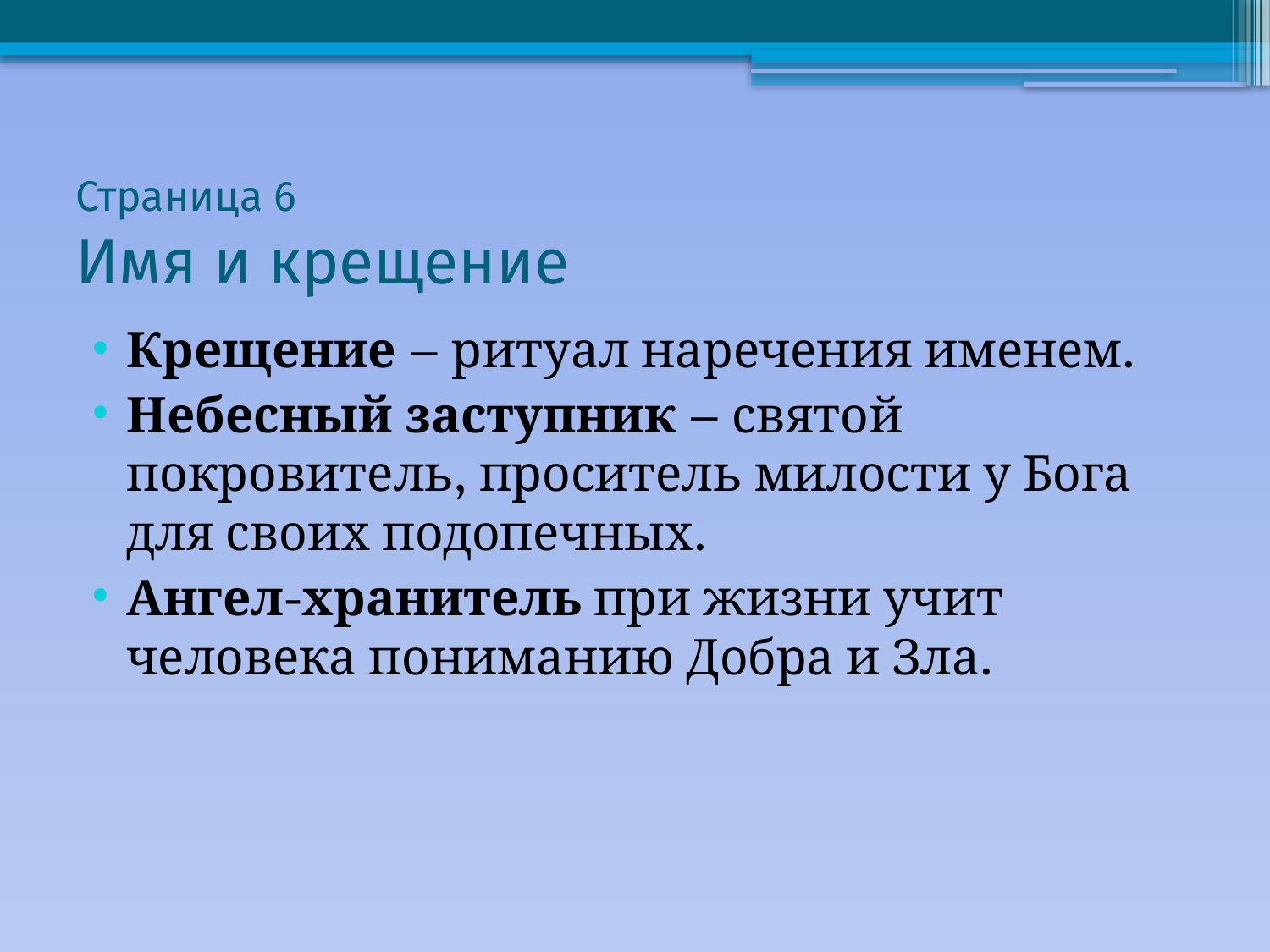

# Страница 6 Имя и крещение
Крещение – ритуал наречения именем.
Небесный заступник – святой покровитель, проситель милости у Бога для своих подопечных.
Ангел-хранитель при жизни учит человека пониманию Добра и Зла.